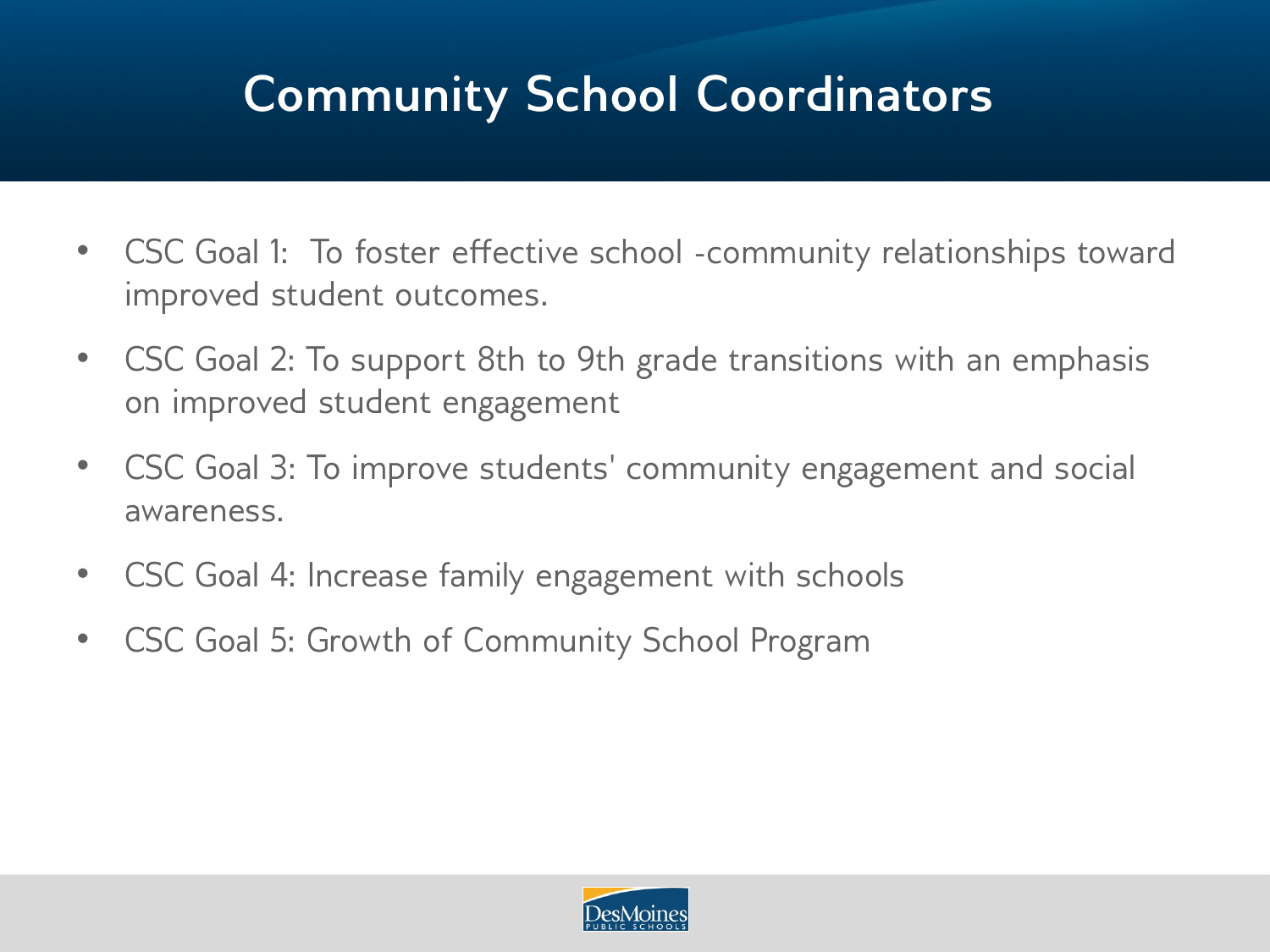

# Community School Coordinators
CSC Goal 1:  To foster effective school -community relationships toward improved student outcomes.
CSC Goal 2: To support 8th to 9th grade transitions with an emphasis on improved student engagement
CSC Goal 3: To improve students' community engagement and social awareness.
CSC Goal 4: Increase family engagement with schools
CSC Goal 5: Growth of Community School Program